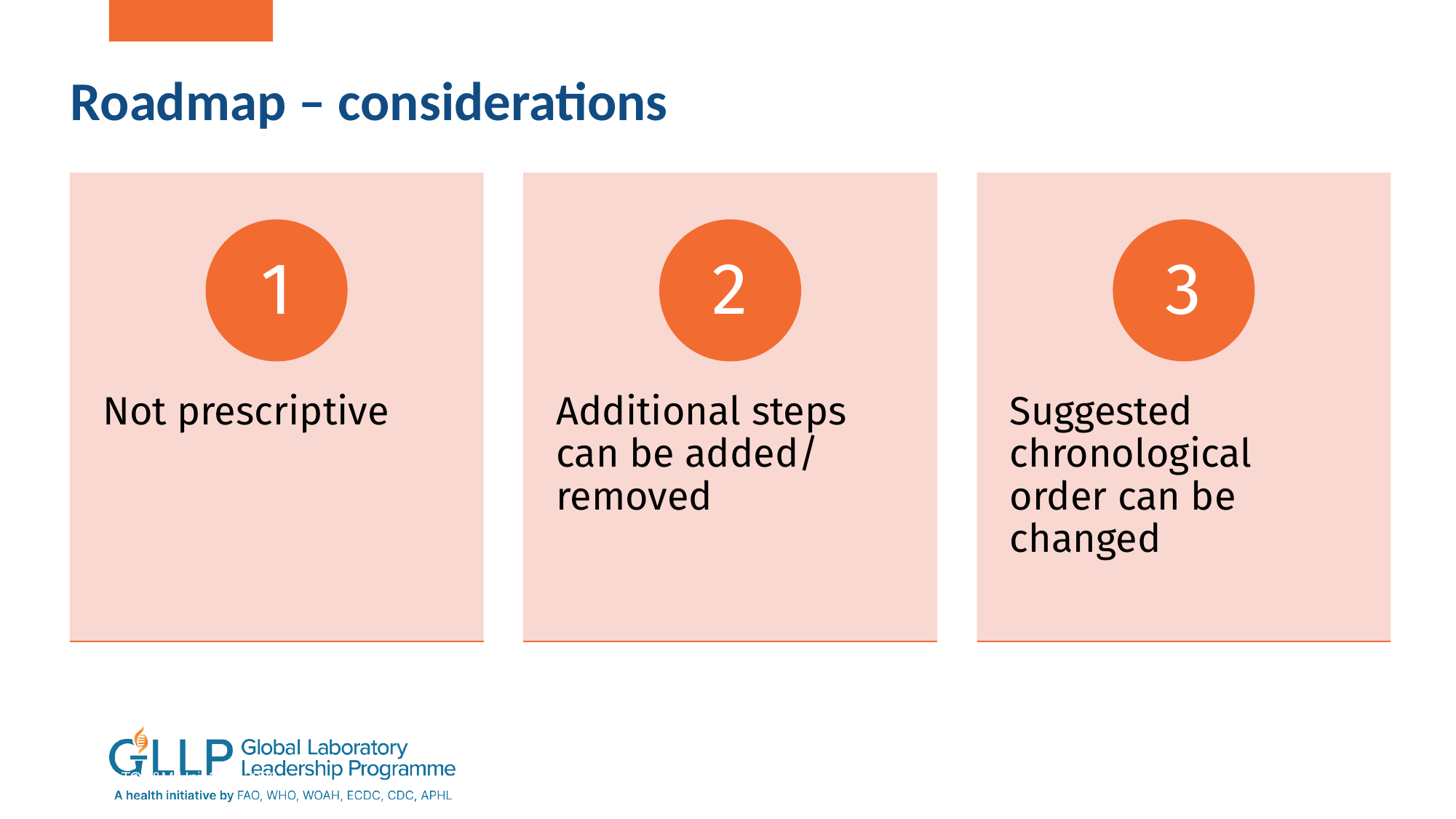

# Roadmap – considerations
Not prescriptive
1
Additional steps can be added/ removed
2
Suggested chronological order can be changed
3
TOT&M Unit 2 V1 2026
48